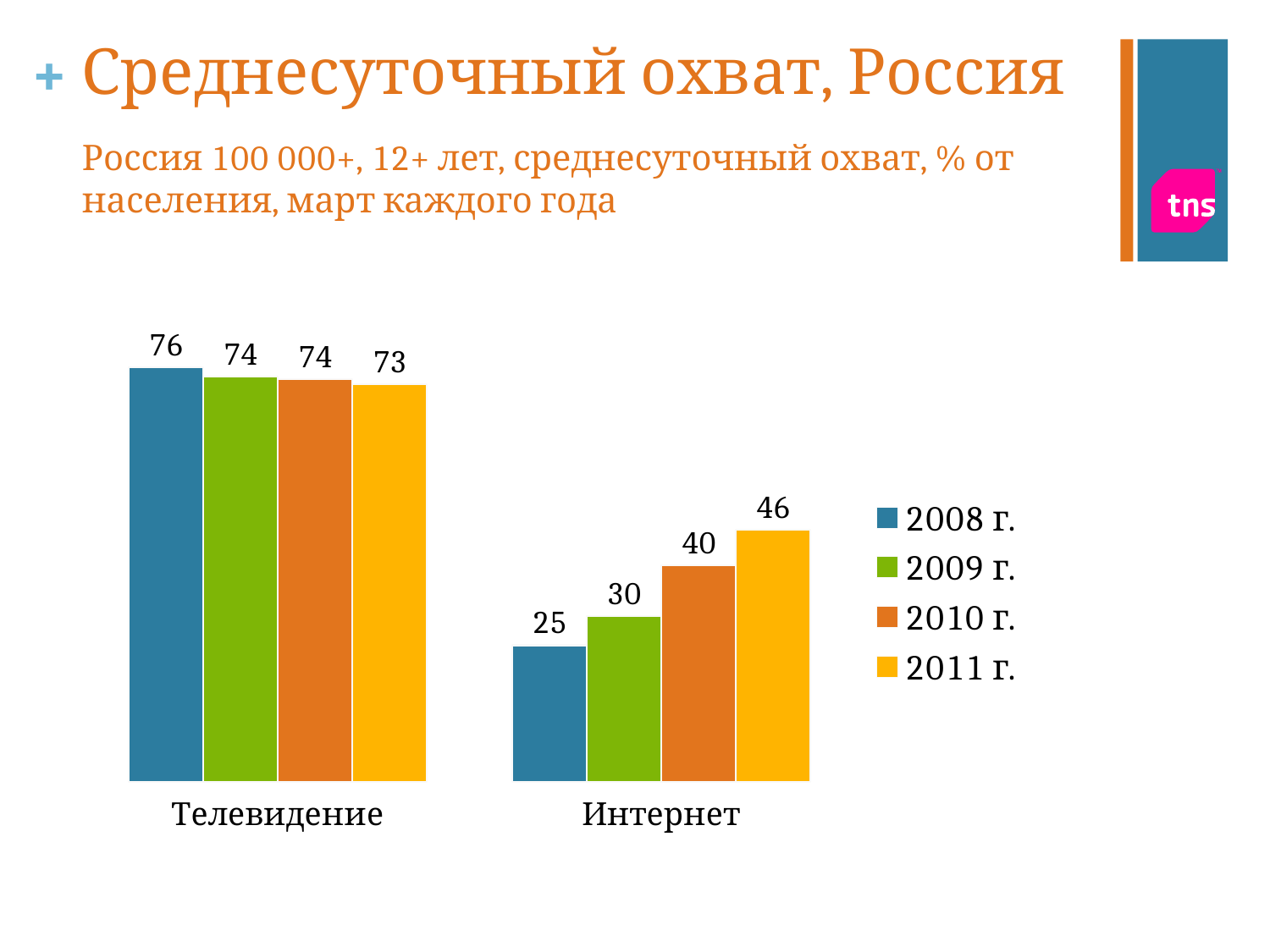

# Среднесуточный охват, Россия
Россия 100 000+, 12+ лет, среднесуточный охват, % от населения, март каждого года

### Chart

| Category | 2008 г. | 2009 г. | 2010 г. | 2011 г. |
|---|---|---|---|---|
| Телевидение | 76.0 | 74.3 | 73.9 | 72.9 |
| Интернет | 25.1 | 30.4 | 39.7 | 46.2 |